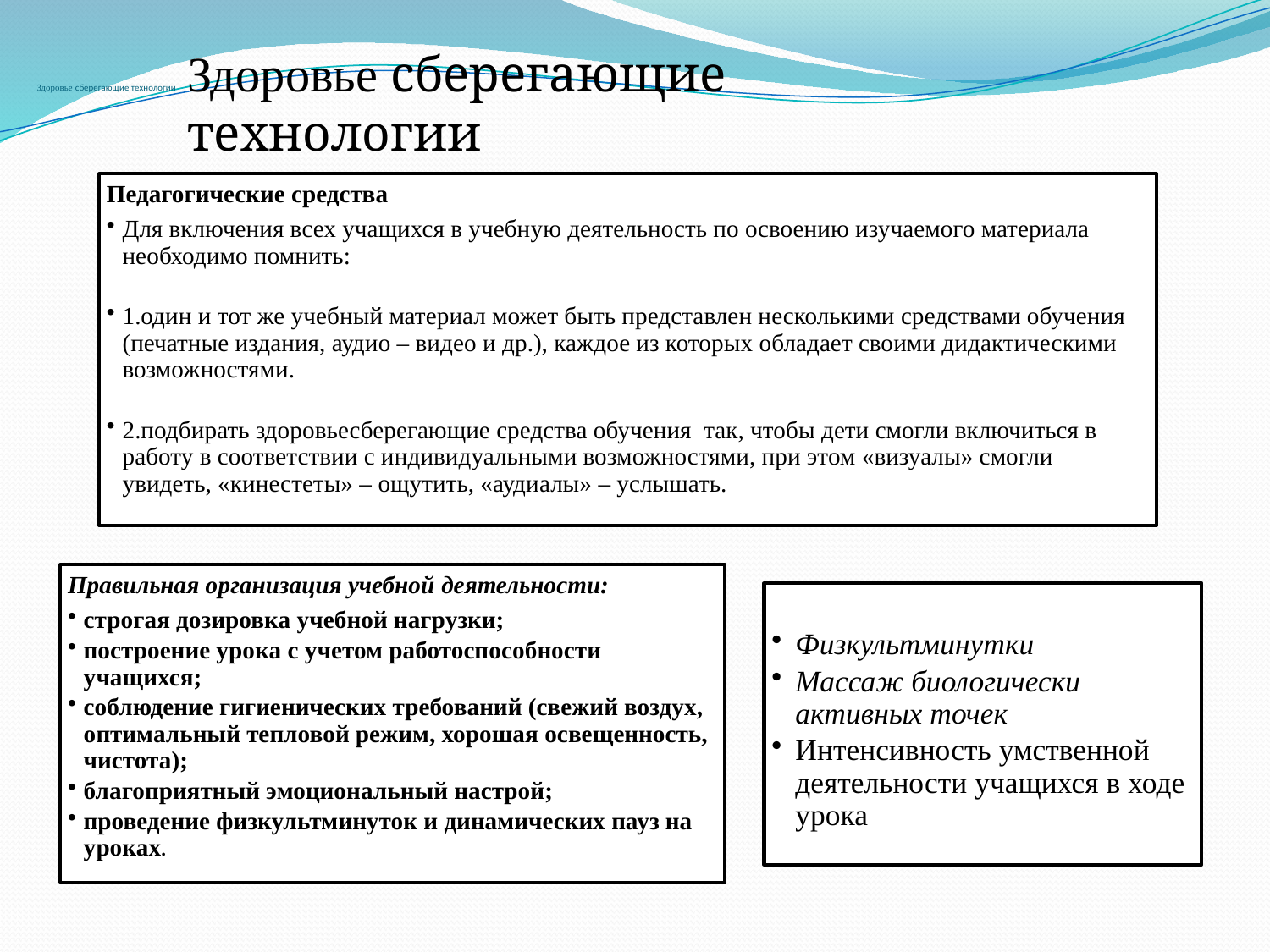

Здоровье сберегающие технологии
# Здоровье сберегающие технологии
Педагогические средства
Для включения всех учащихся в учебную деятельность по освоению изучаемого материала необходимо помнить:

1.один и тот же учебный материал может быть представлен несколькими средствами обучения (печатные издания, аудио – видео и др.), каждое из которых обладает своими дидактическими возможностями.

2.подбирать здоровьесберегающие средства обучения  так, чтобы дети смогли включиться в работу в соответствии с индивидуальными возможностями, при этом «визуалы» смогли  увидеть, «кинестеты» – ощутить, «аудиалы» – услышать.
Правильная организация учебной деятельности:
строгая дозировка учебной нагрузки;
построение урока с учетом работоспособности учащихся;
соблюдение гигиенических требований (свежий воздух, оптимальный тепловой режим, хорошая освещенность, чистота);
благоприятный эмоциональный настрой;
проведение физкультминуток и динамических пауз на уроках.

Физкультминутки
Массаж биологически активных точек
Интенсивность умственной деятельности учащихся в ходе урока